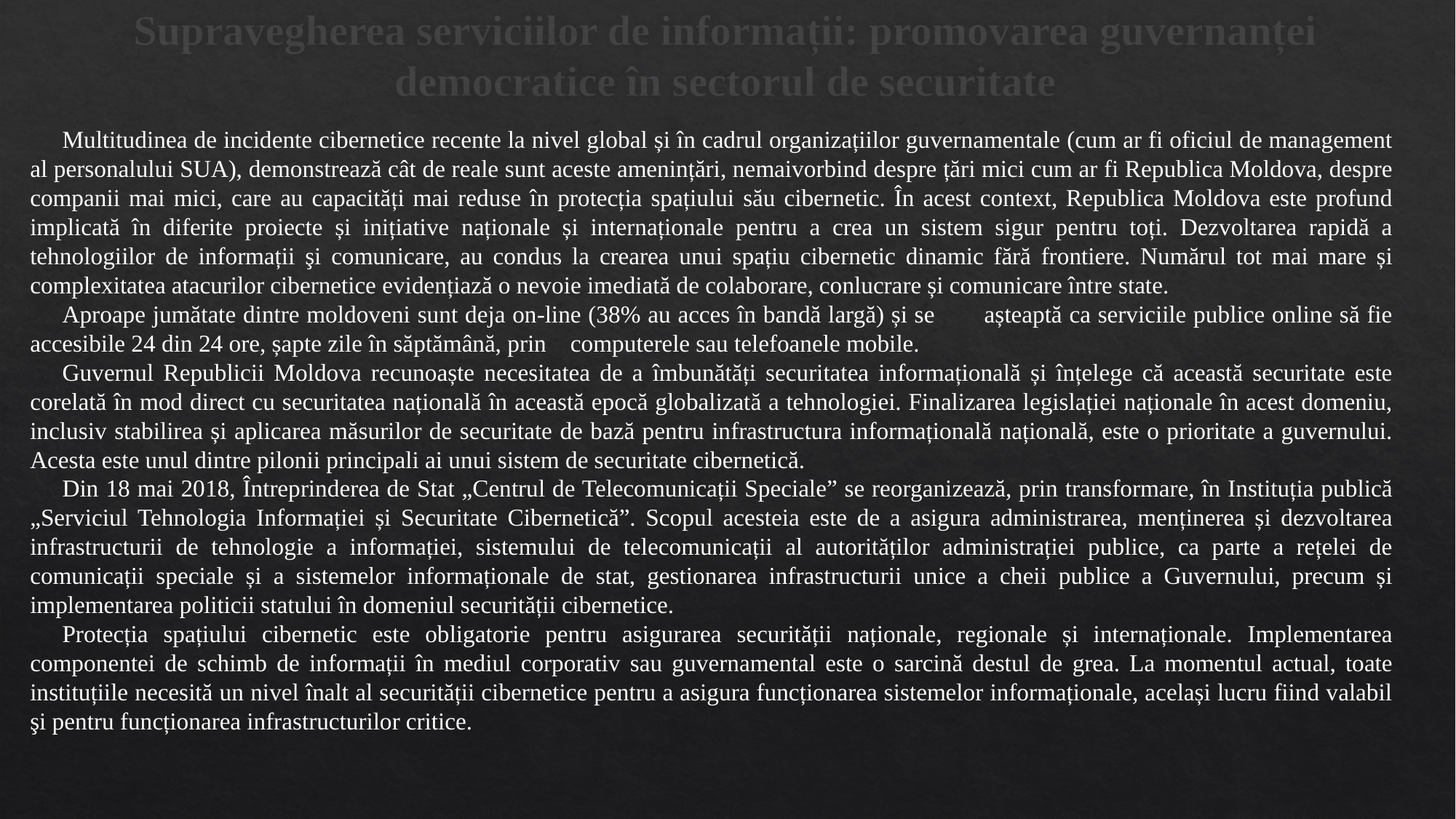

# Supravegherea serviciilor de informații: promovarea guvernanței democratice în sectorul de securitate
Multitudinea de incidente cibernetice recente la nivel global și în cadrul organizațiilor guvernamentale (cum ar fi oficiul de management al personalului SUA), demonstrează cât de reale sunt aceste amenințări, nemaivorbind despre țări mici cum ar fi Republica Moldova, despre companii mai mici, care au capacități mai reduse în protecția spațiului său cibernetic. În acest context, Republica Moldova este profund implicată în diferite proiecte și inițiative naționale și internaționale pentru a crea un sistem sigur pentru toți. Dezvoltarea rapidă a tehnologiilor de informații şi comunicare, au condus la crearea unui spațiu cibernetic dinamic fără frontiere. Numărul tot mai mare și complexitatea atacurilor cibernetice evidențiază o nevoie imediată de colaborare, conlucrare și comunicare între state.
Aproape jumătate dintre moldoveni sunt deja on-line (38% au acces în bandă largă) și se       așteaptă ca serviciile publice online să fie accesibile 24 din 24 ore, șapte zile în săptămână, prin    computerele sau telefoanele mobile.
Guvernul Republicii Moldova recunoaște necesitatea de a îmbunătăți securitatea informațională și înțelege că această securitate este corelată în mod direct cu securitatea națională în această epocă globalizată a tehnologiei. Finalizarea legislației naționale în acest domeniu, inclusiv stabilirea și aplicarea măsurilor de securitate de bază pentru infrastructura informațională națională, este o prioritate a guvernului. Acesta este unul dintre pilonii principali ai unui sistem de securitate cibernetică.
Din 18 mai 2018, Întreprinderea de Stat „Centrul de Telecomunicații Speciale” se reorganizează, prin transformare, în Instituția publică „Serviciul Tehnologia Informației și Securitate Cibernetică”. Scopul acesteia este de a asigura administrarea, menținerea și dezvoltarea infrastructurii de tehnologie a informației, sistemului de telecomunicații al autorităților administrației publice, ca parte a rețelei de comunicații speciale și a sistemelor informaționale de stat, gestionarea infrastructurii unice a cheii publice a Guvernului, precum și implementarea politicii statului în domeniul securității cibernetice.
Protecția spațiului cibernetic este obligatorie pentru asigurarea securității naționale, regionale și internaționale. Implementarea componentei de schimb de informații în mediul corporativ sau guvernamental este o sarcină destul de grea. La momentul actual, toate instituțiile necesită un nivel înalt al securității cibernetice pentru a asigura funcționarea sistemelor informaționale, același lucru fiind valabil şi pentru funcționarea infrastructurilor critice.